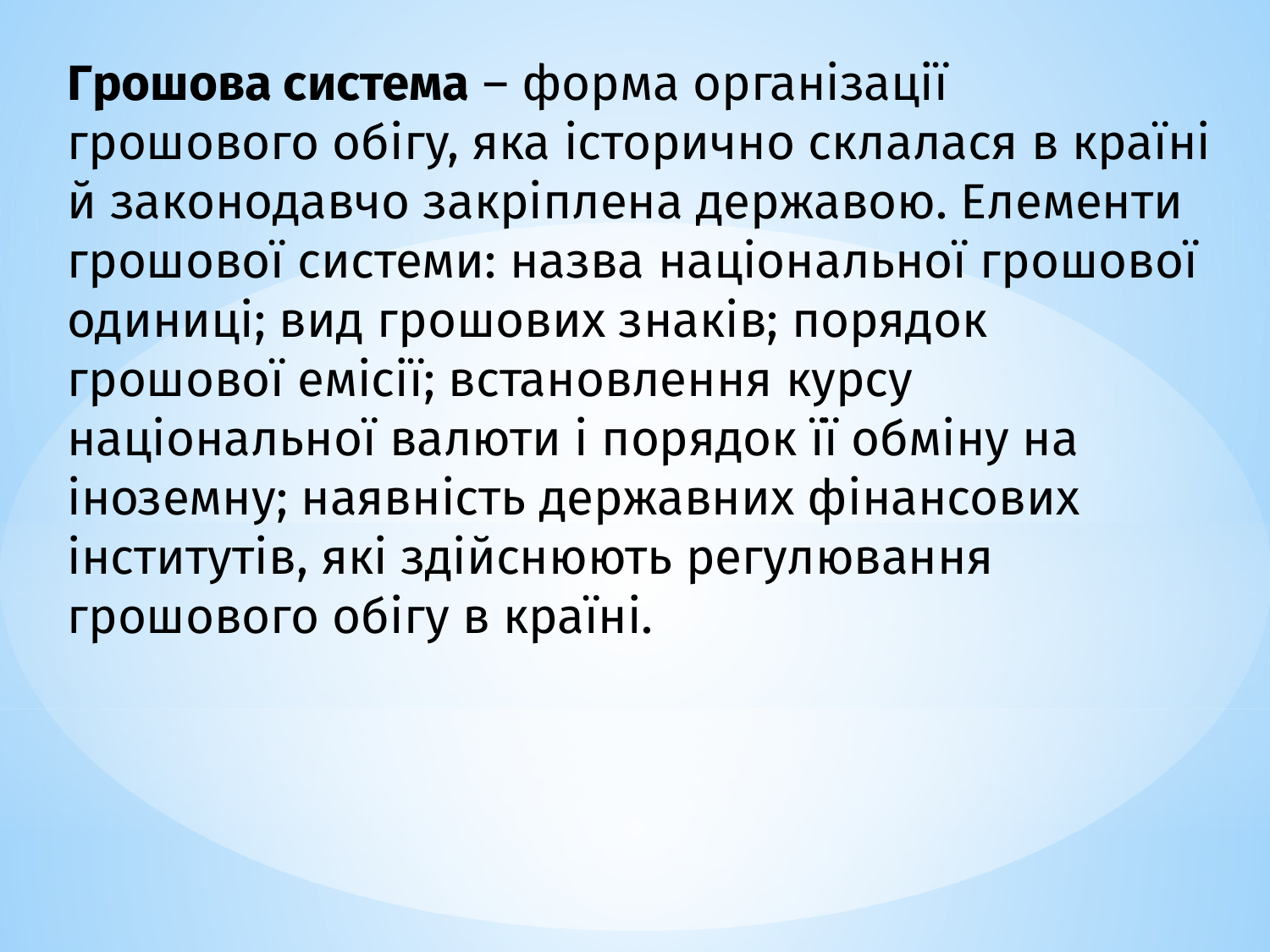

Грошова система – форма організації грошового обігу, яка історично склалася в країні й законодавчо закріплена державою. Елементи грошової системи: назва національної грошової одиниці; вид грошових знаків; порядок грошової емісії; встановлення курсу національної валюти і порядок її обміну на іноземну; наявність державних фінансових інститутів, які здійснюють регулювання грошового обігу в країні.